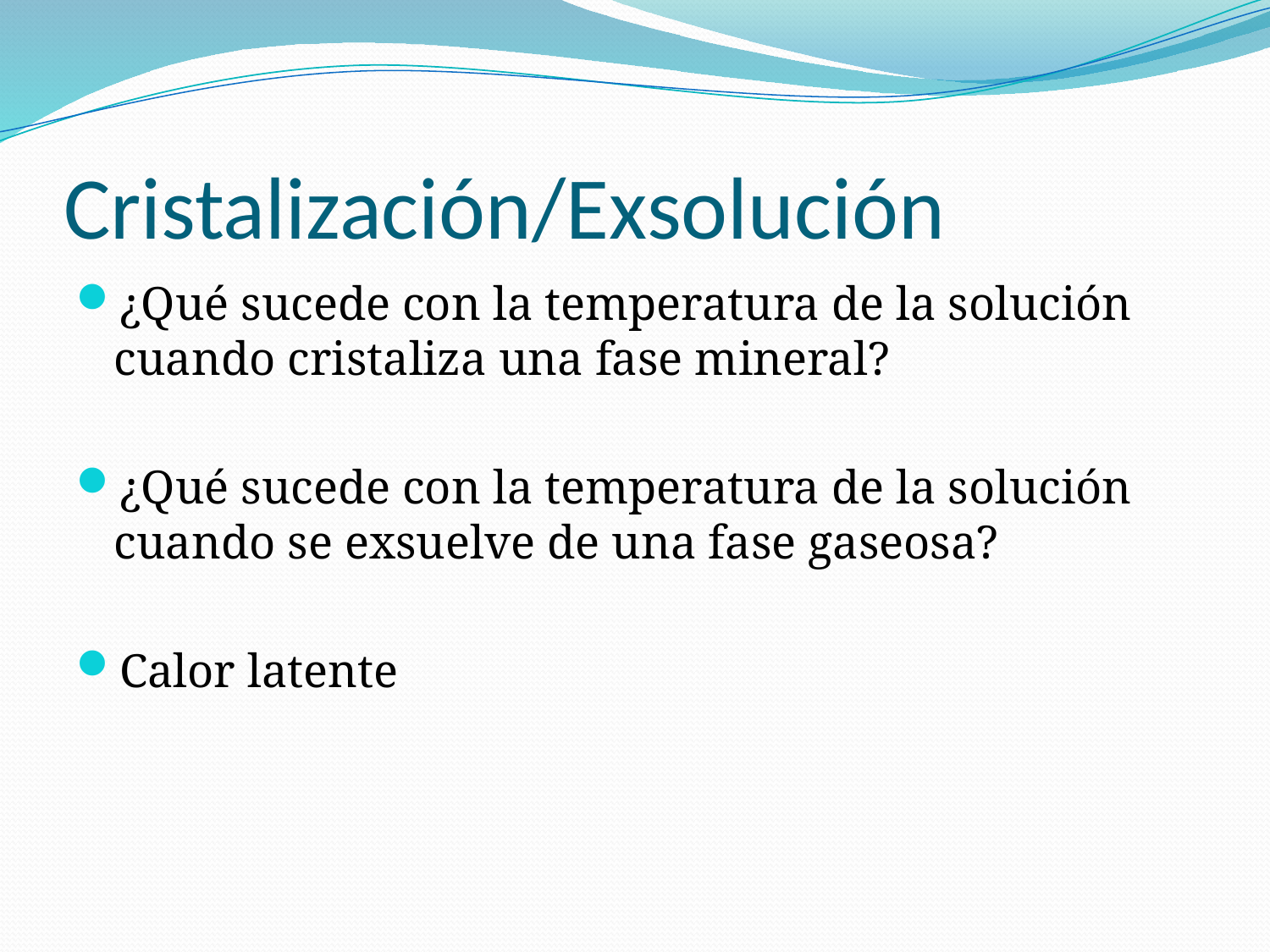

# Cristalización/Exsolución
¿Qué sucede con la temperatura de la solución cuando cristaliza una fase mineral?

¿Qué sucede con la temperatura de la solución cuando se exsuelve de una fase gaseosa?

Calor latente